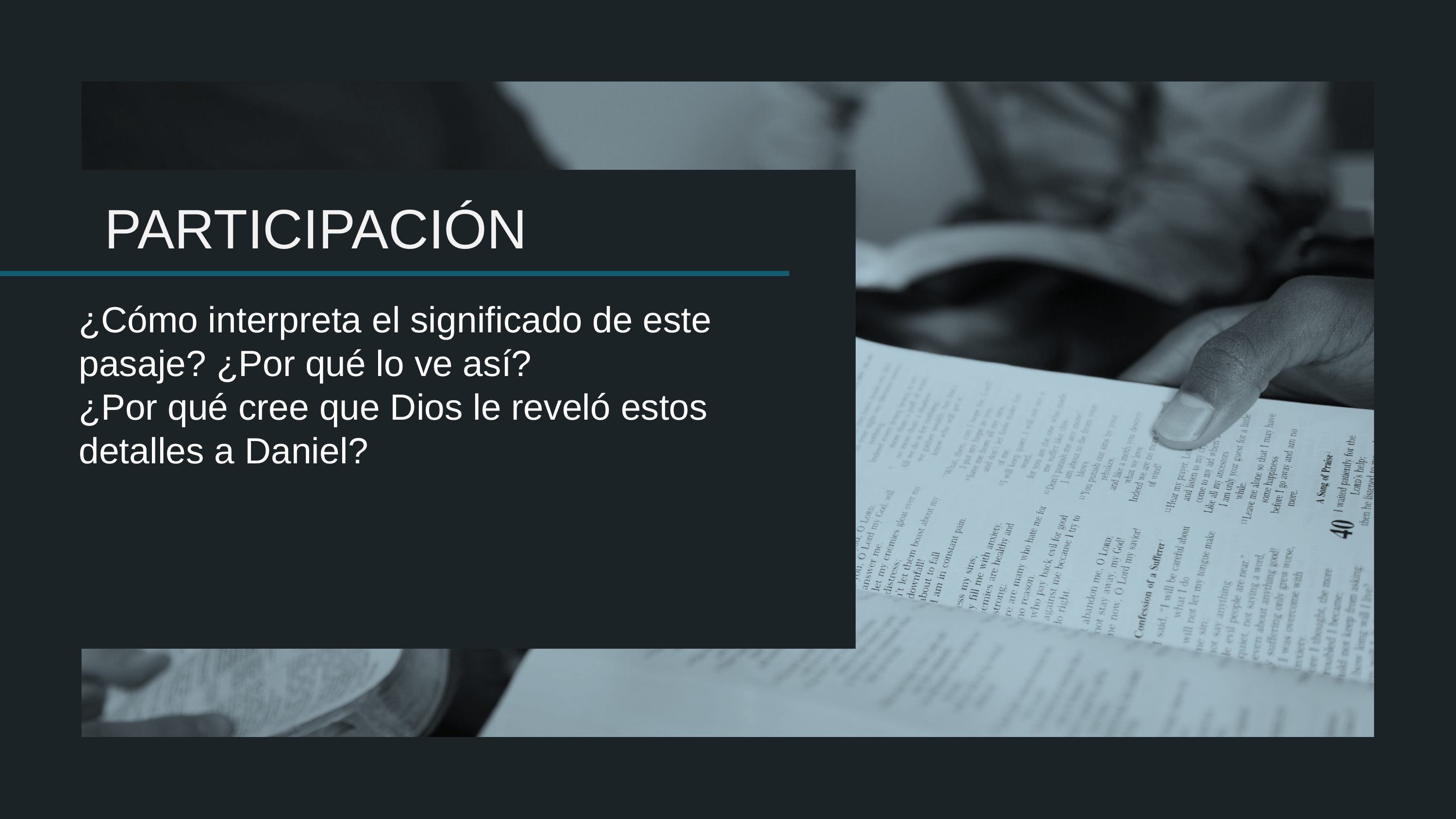

¿Cómo interpreta el significado de este pasaje? ¿Por qué lo ve así?
¿Por qué cree que Dios le reveló estos detalles a Daniel?